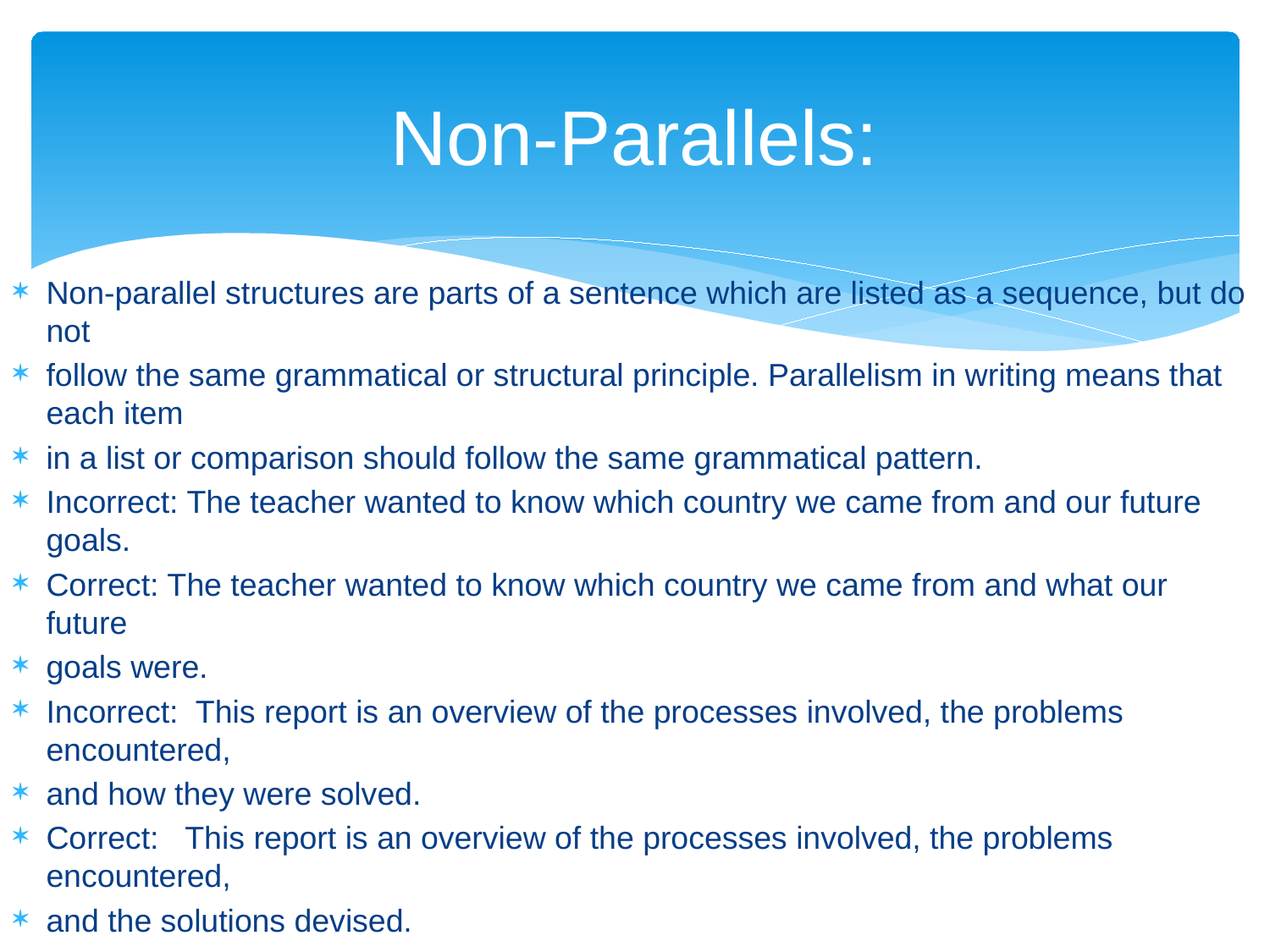

# Non-Parallels:
Non-parallel structures are parts of a sentence which are listed as a sequence, but do not
follow the same grammatical or structural principle. Parallelism in writing means that each item
in a list or comparison should follow the same grammatical pattern.
Incorrect: The teacher wanted to know which country we came from and our future goals.
Correct: The teacher wanted to know which country we came from and what our future
goals were.
Incorrect:  This report is an overview of the processes involved, the problems encountered,
and how they were solved.
Correct:   This report is an overview of the processes involved, the problems encountered,
and the solutions devised.